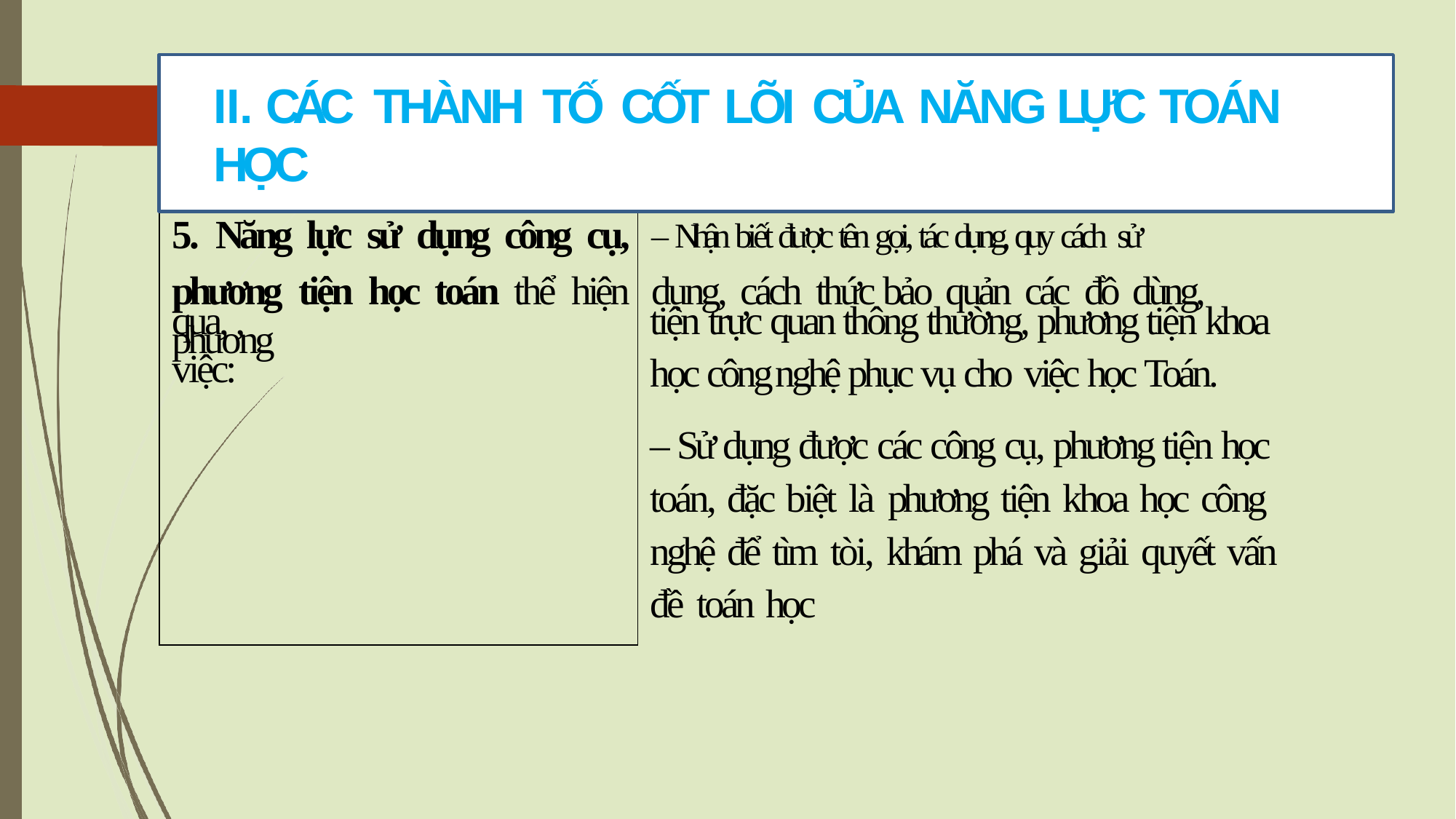

# II. CÁC  THÀNH  TỐ  CỐT  LÕI  CỦA  NĂNG LỰC  TOÁN  HỌC

5.	Năng	lực	sử	dụng	công	cụ,	–  Nhận  biết được tên gọi, tác dụng, quy  cách sử
phương	tiện	học	toán	thể	hiện	dụng,  cách  thức bảo  quản  các  đồ  dùng, phương

tiện trực quan thông thường, phương tiện khoa  học công nghệ phục vụ cho việc học Toán.
– Sử dụng được các công cụ, phương tiện học  toán, đặc biệt là phương tiện khoa học công  nghệ để tìm tòi, khám phá và giải quyết vấn đề  toán học
qua việc: